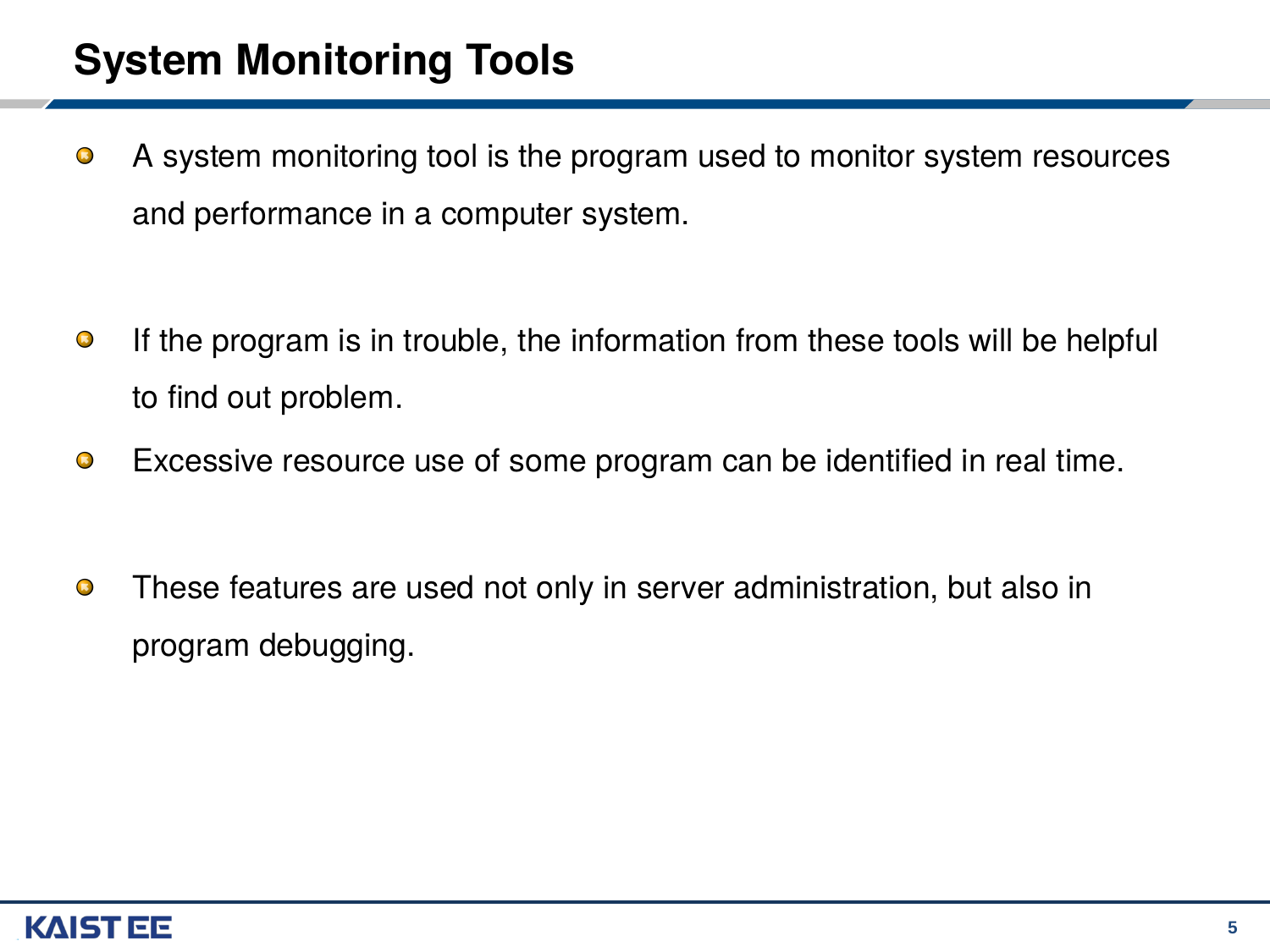

# System Monitoring Tools
A system monitoring tool is the program used to monitor system resources and performance in a computer system.

If the program is in trouble, the information from these tools will be helpful to find out problem.
Excessive resource use of some program can be identified in real time.

These features are used not only in server administration, but also in program debugging.